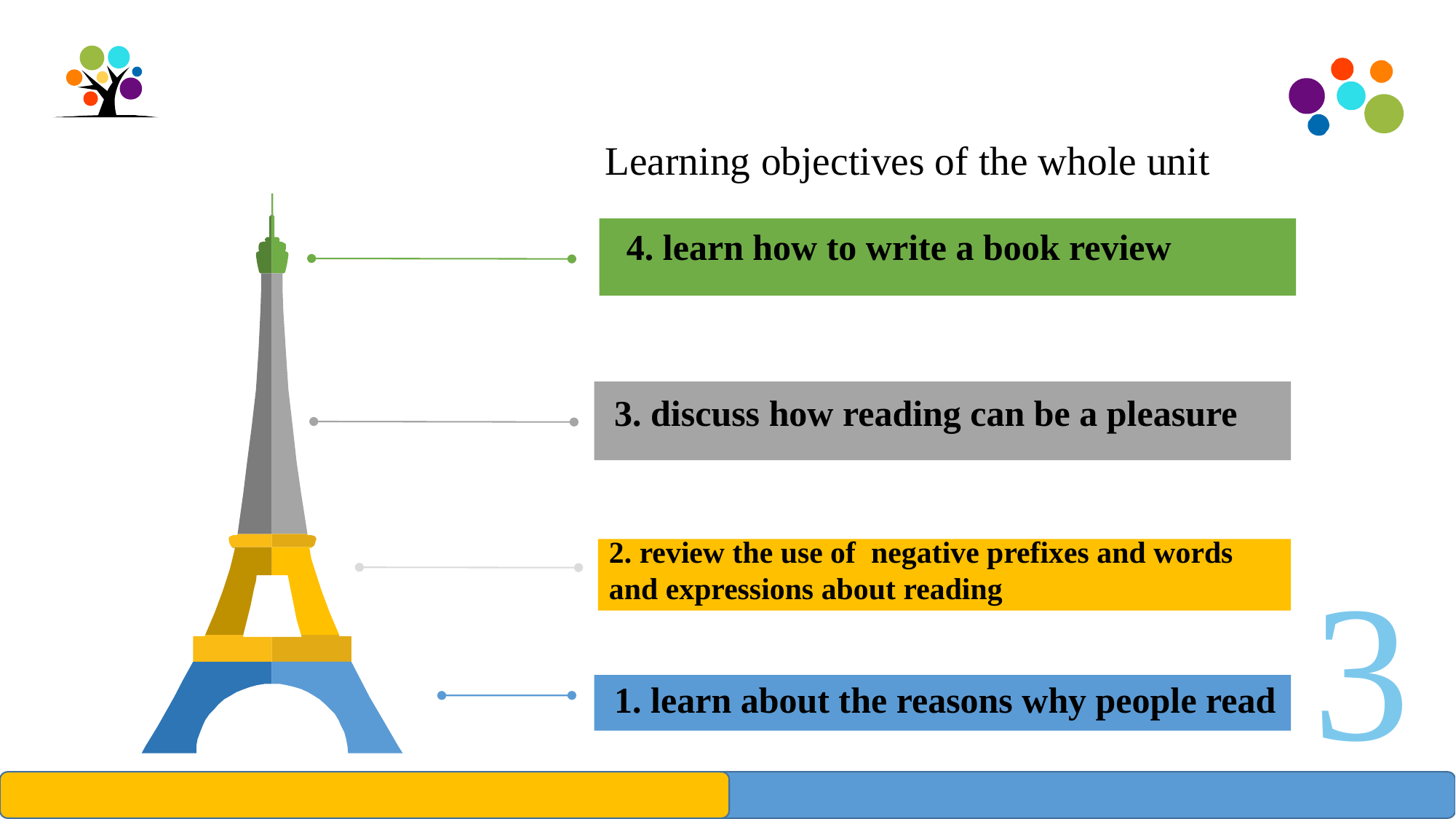

Learning objectives of the whole unit
3

4. learn how to write a book review

3. discuss how reading can be a pleasure
2. review the use of  negative prefixes and words and expressions about reading

1. learn about the reasons why people read